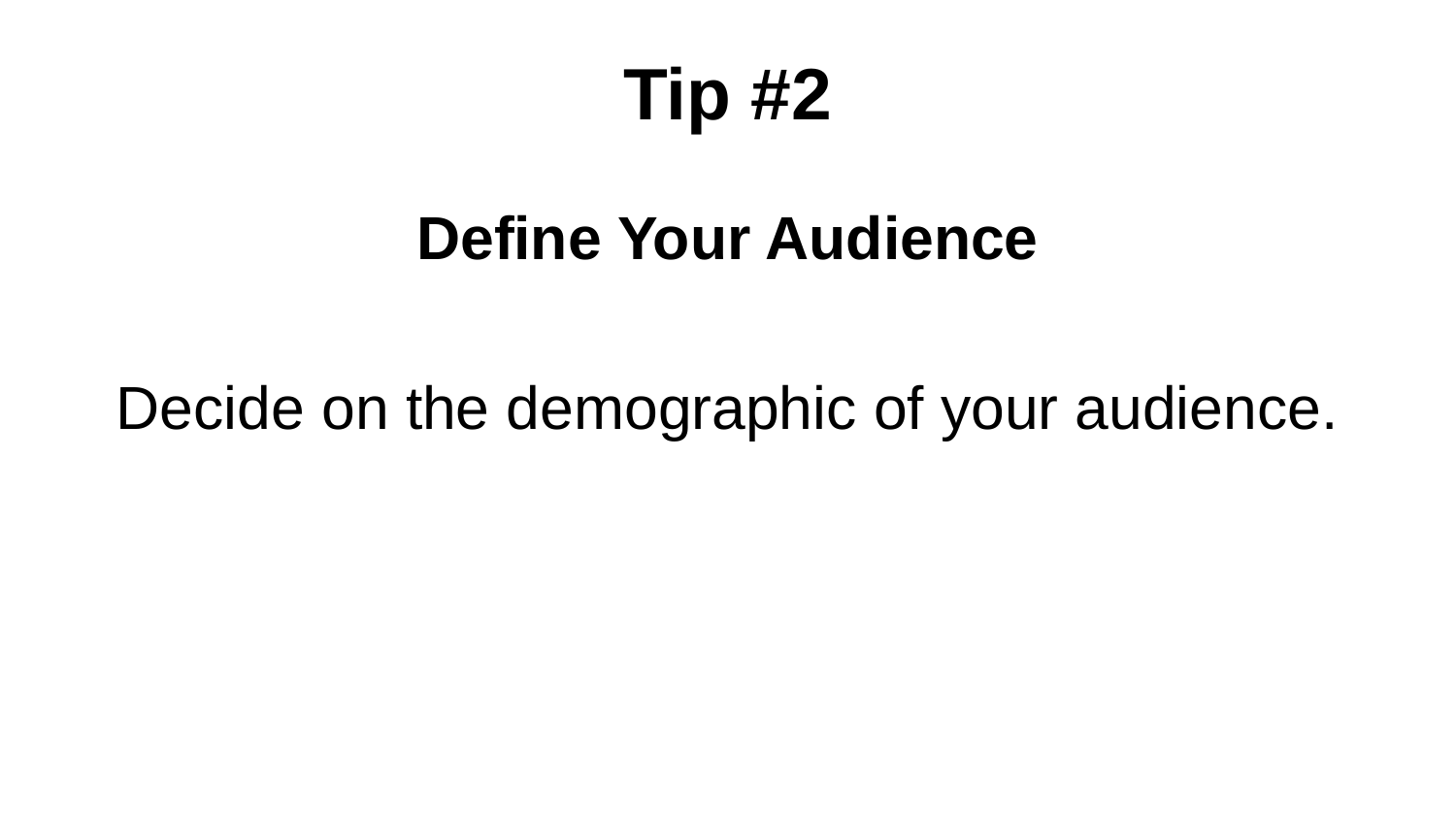

# Tip #2

Define Your Audience

Decide on the demographic of your audience.